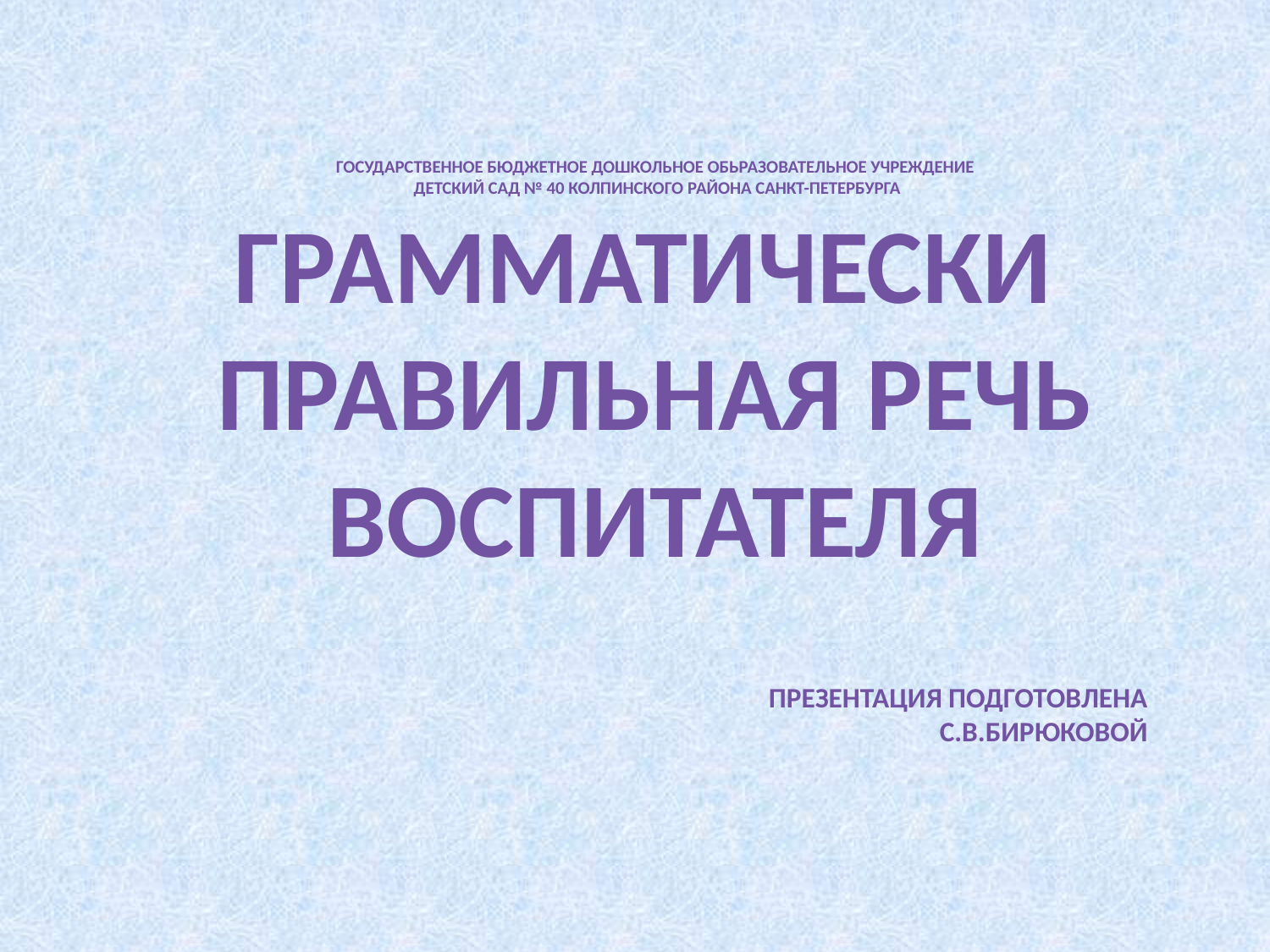

ГОСУДАРСТВЕННОЕ БЮДЖЕТНОЕ ДОШКОЛЬНОЕ ОБЬРАЗОВАТЕЛЬНОЕ УЧРЕЖДЕНИЕ
 ДЕТСКИЙ САД № 40 КОЛПИНСКОГО РАЙОНА САНКТ-ПЕТЕРБУРГА ГРАММАТИЧЕСКИ
ПРАВИЛЬНАЯ РЕЧЬ ВОСПИТАТЕЛЯ

ПРЕЗЕНТАЦИЯ ПОДГОТОВЛЕНА
С.В.БИРЮКОВОЙ